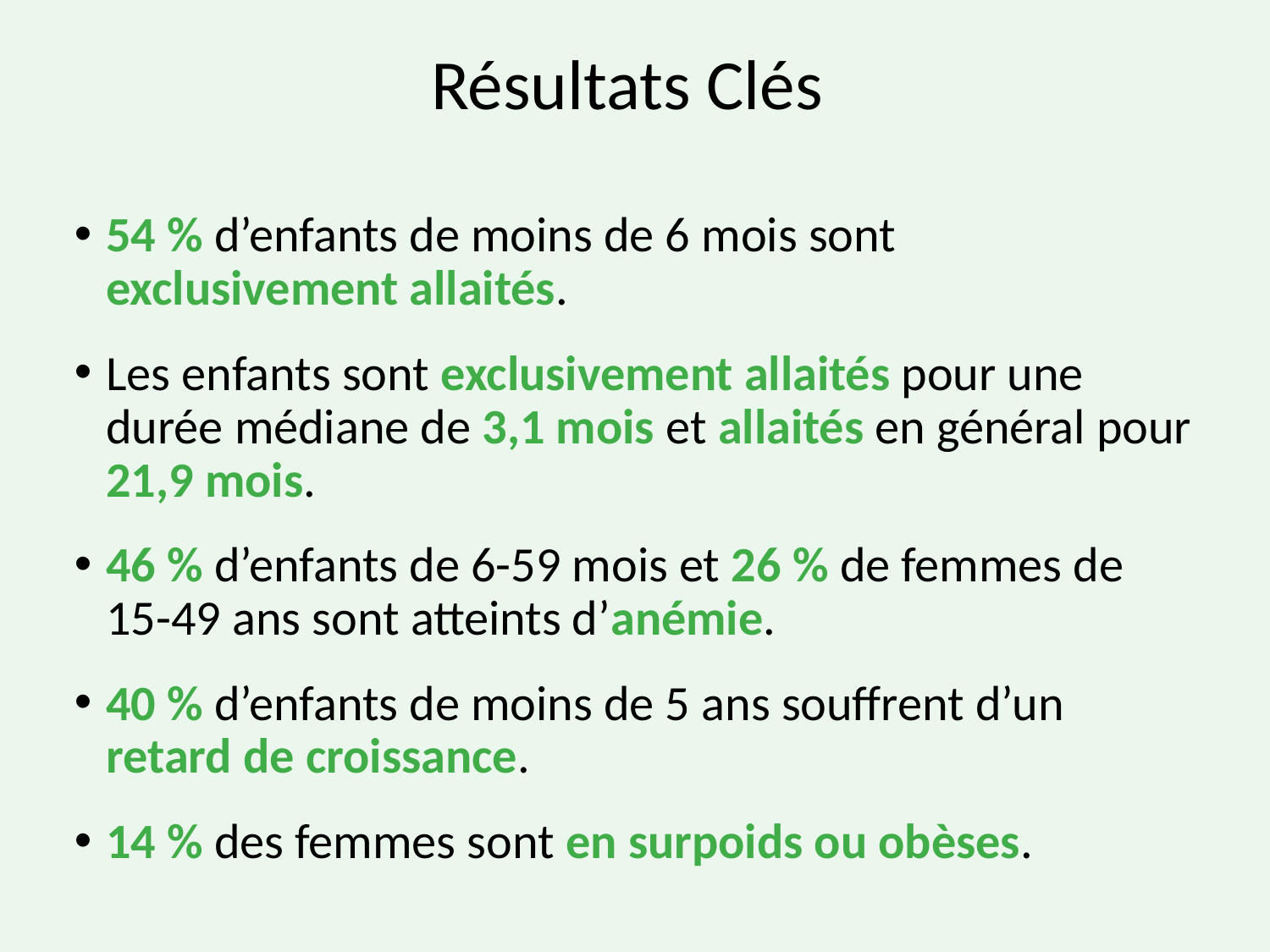

# Résultats Clés
54 % d’enfants de moins de 6 mois sont exclusivement allaités.
Les enfants sont exclusivement allaités pour une durée médiane de 3,1 mois et allaités en général pour 21,9 mois.
46 % d’enfants de 6-59 mois et 26 % de femmes de 15-49 ans sont atteints d’anémie.
40 % d’enfants de moins de 5 ans souffrent d’un retard de croissance.
14 % des femmes sont en surpoids ou obèses.